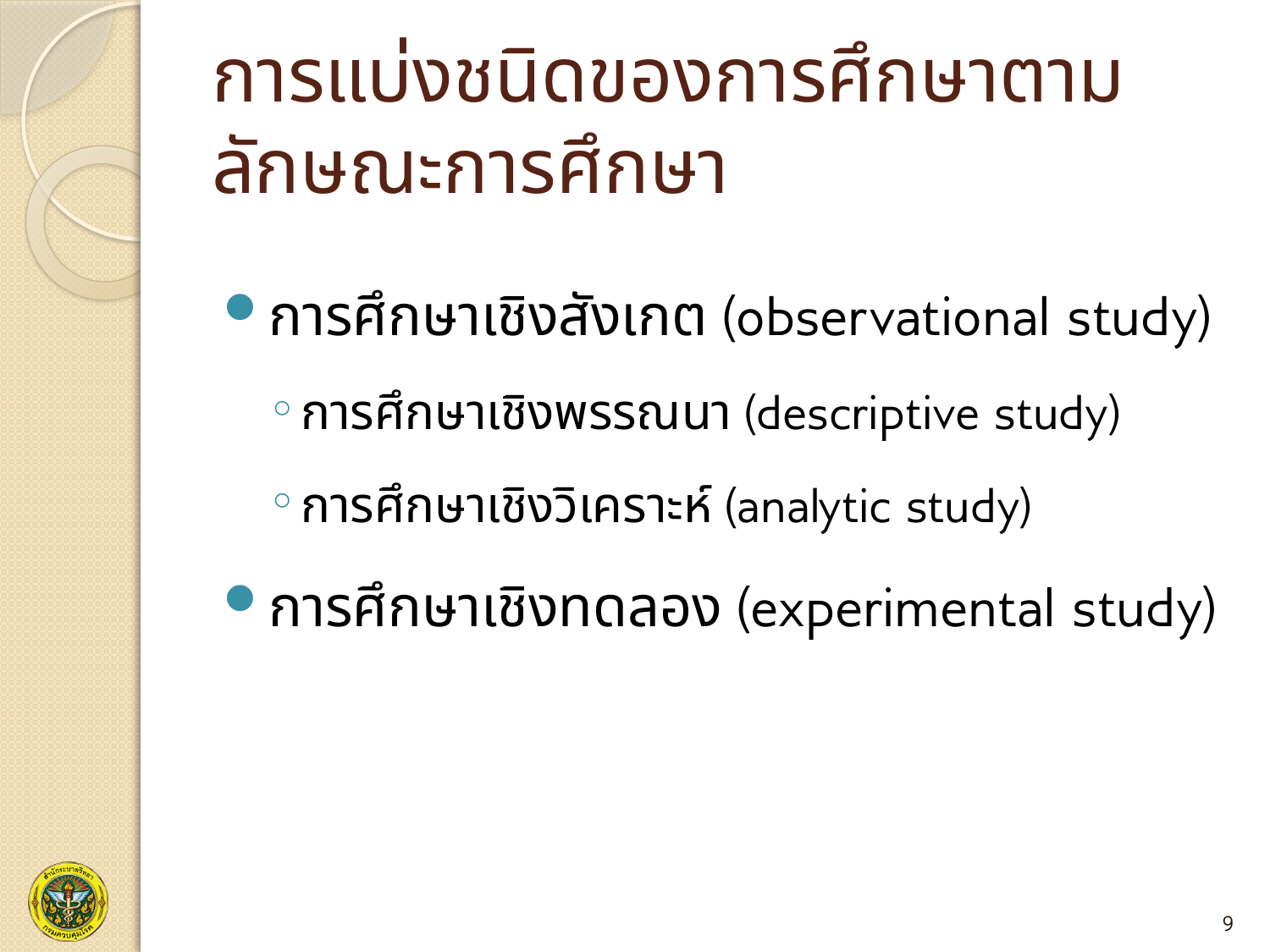

# การแบ่งชนิดของการศึกษาตามลักษณะการศึกษา
การศึกษาเชิงสังเกต (observational study)
การศึกษาเชิงพรรณนา (descriptive study)
การศึกษาเชิงวิเคราะห์ (analytic study)
การศึกษาเชิงทดลอง (experimental study)
9